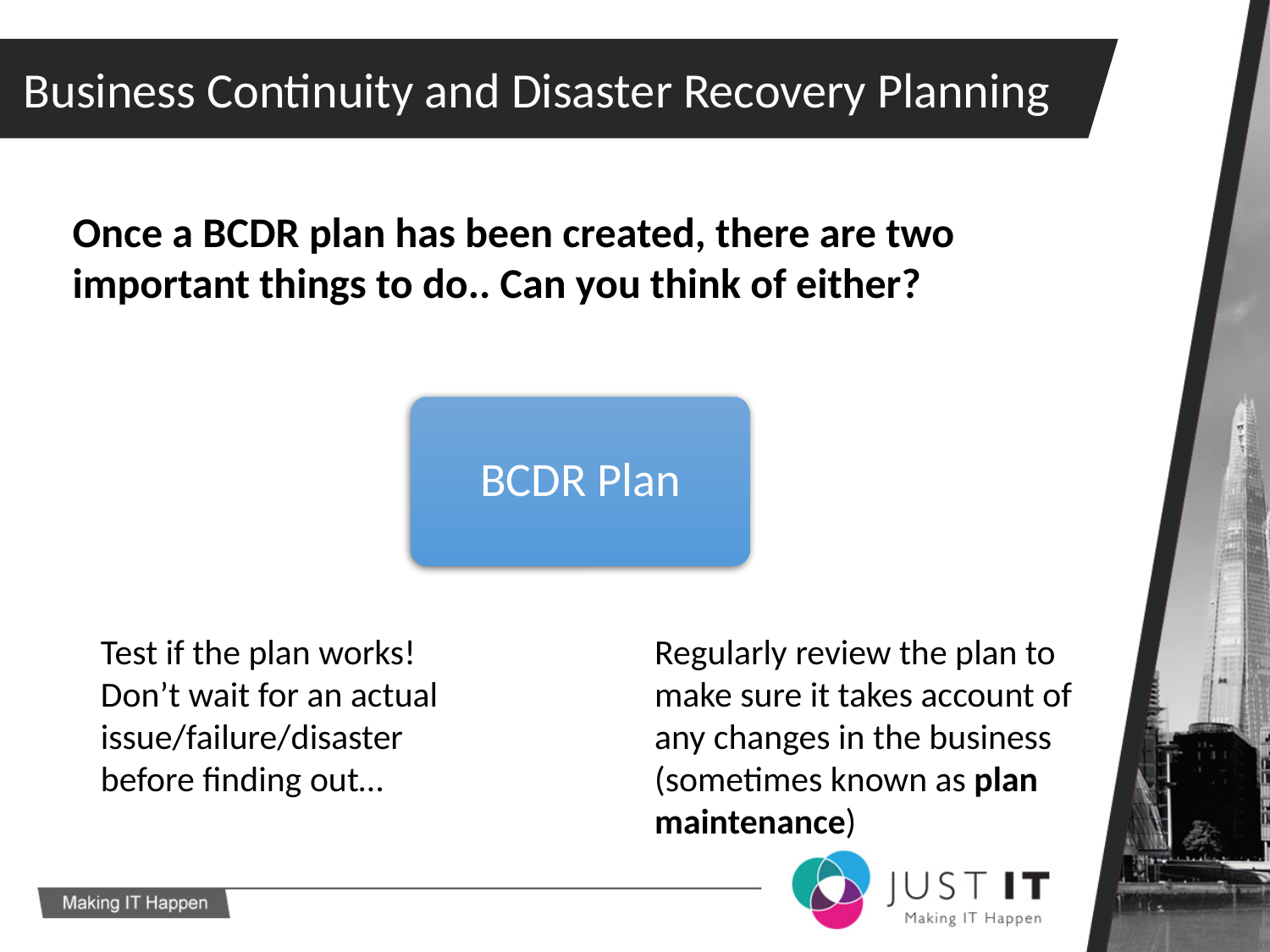

Business Continuity and Disaster Recovery Planning
Once a BCDR plan has been created, there are two important things to do.. Can you think of either?

BCDR Plan
Test if the plan works!  Don’t wait for an actual issue/failure/disaster before finding out…
Regularly review the plan to make sure it takes account of any changes in the business (sometimes known as plan maintenance)